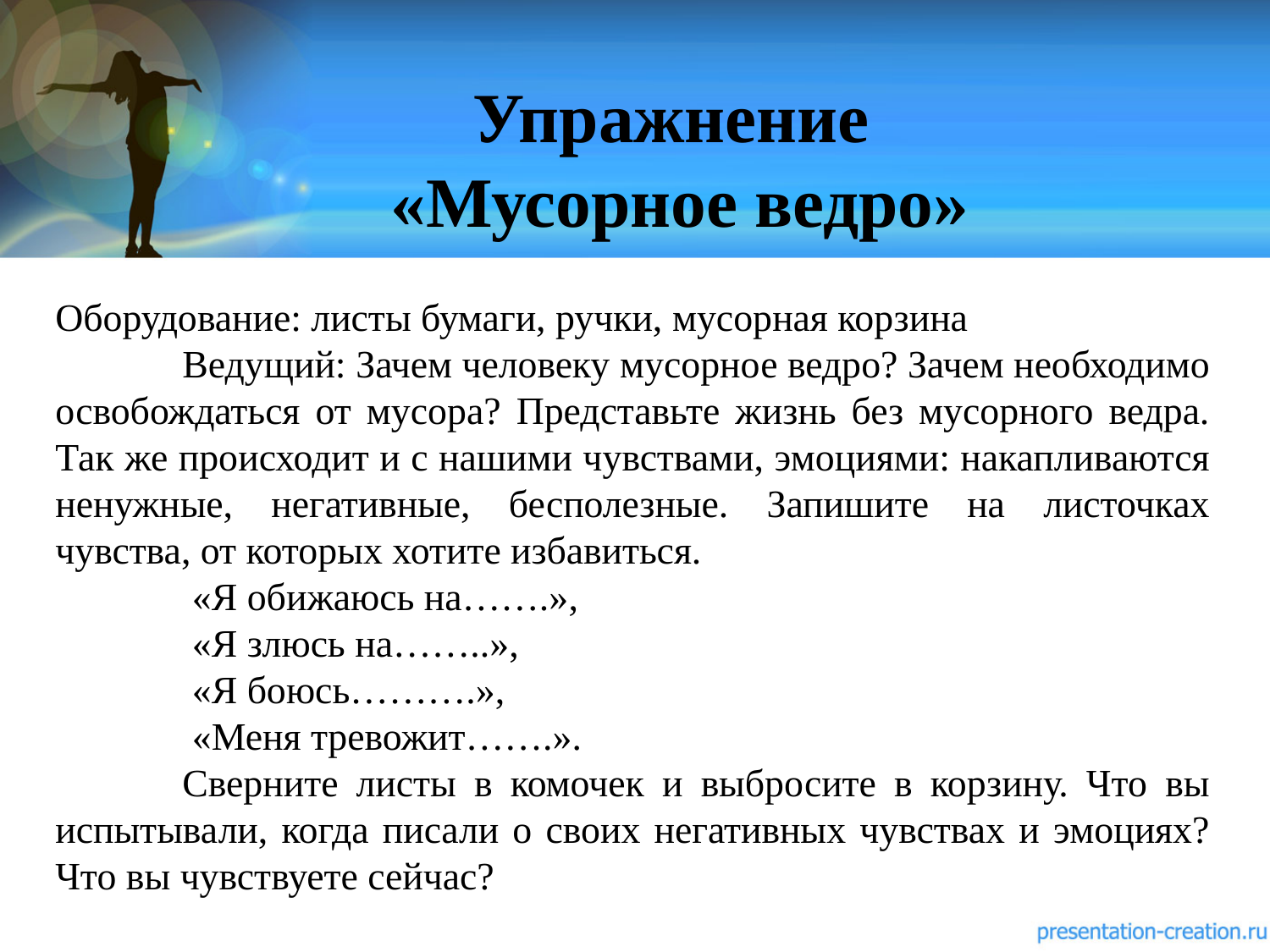

Упражнение
«Мусорное ведро»
Оборудование: листы бумаги, ручки, мусорная корзина
	Ведущий: Зачем человеку мусорное ведро? Зачем необходимо освобождаться от мусора? Представьте жизнь без мусорного ведра. Так же происходит и с нашими чувствами, эмоциями: накапливаются ненужные, негативные, бесполезные. Запишите на листочках чувства, от которых хотите избавиться.
	 «Я обижаюсь на…….»,
	 «Я злюсь на……..»,
	 «Я боюсь……….»,
	 «Меня тревожит…….».
	Сверните листы в комочек и выбросите в корзину. Что вы испытывали, когда писали о своих негативных чувствах и эмоциях? Что вы чувствуете сейчас?